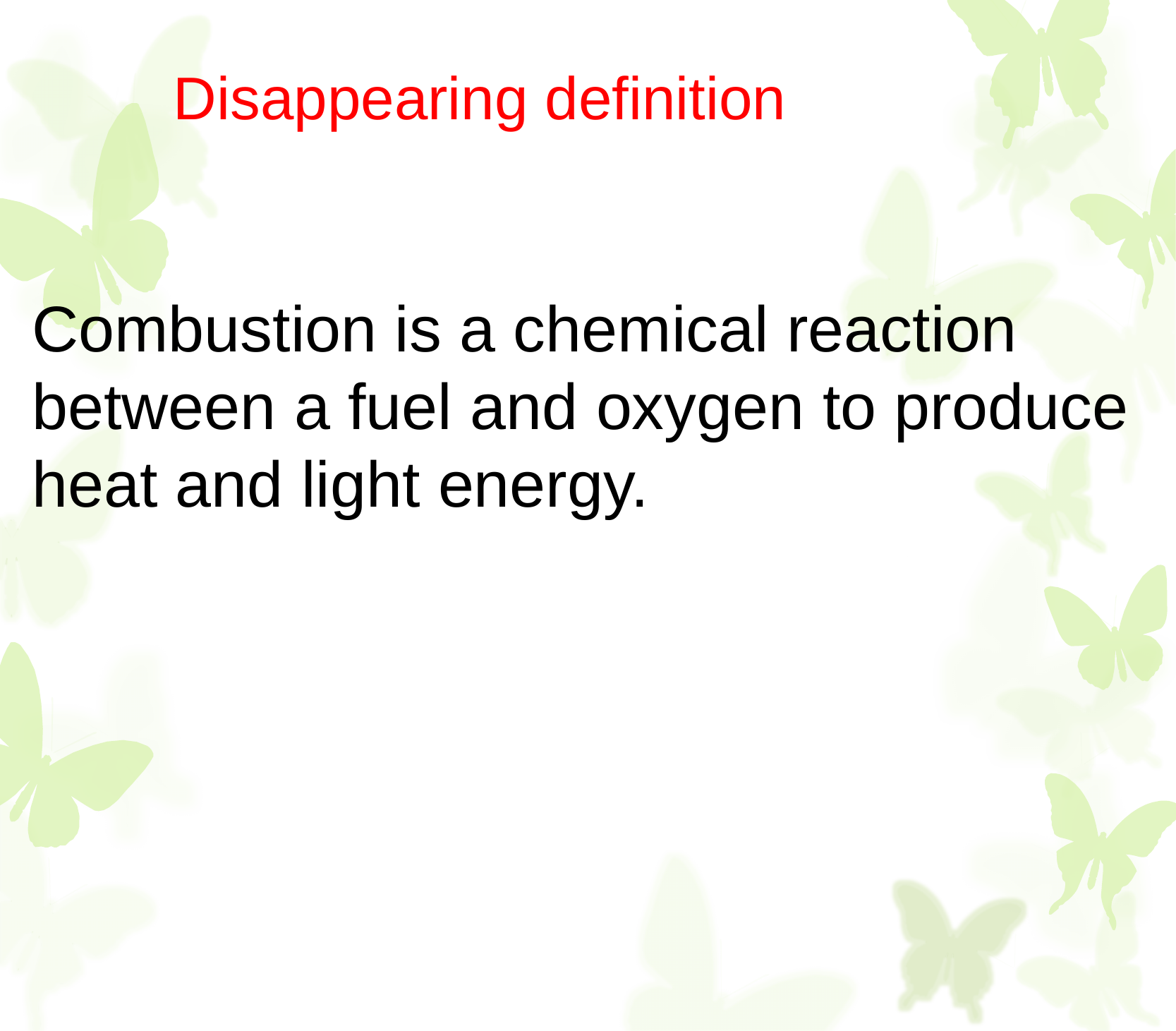

Disappearing definition
Combustion is a chemical reaction between a  fuel and oxygen to produce heat and light  energy.